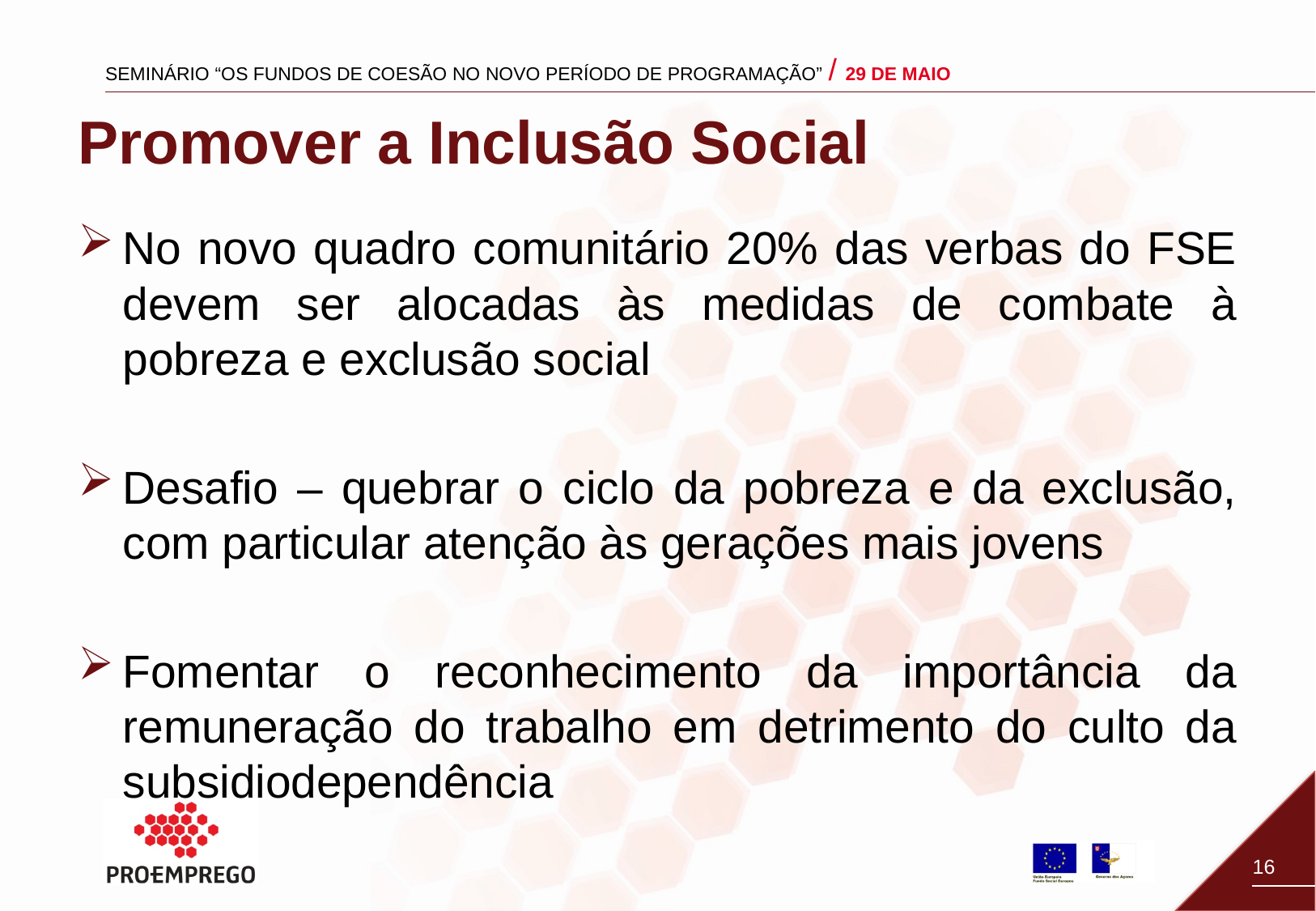

# Promover a Inclusão Social
No novo quadro comunitário 20% das verbas do FSE devem ser alocadas às medidas de combate à pobreza e exclusão social

Desafio – quebrar o ciclo da pobreza e da exclusão, com particular atenção às gerações mais jovens

Fomentar o reconhecimento da importância da remuneração do trabalho em detrimento do culto da subsidiodependência